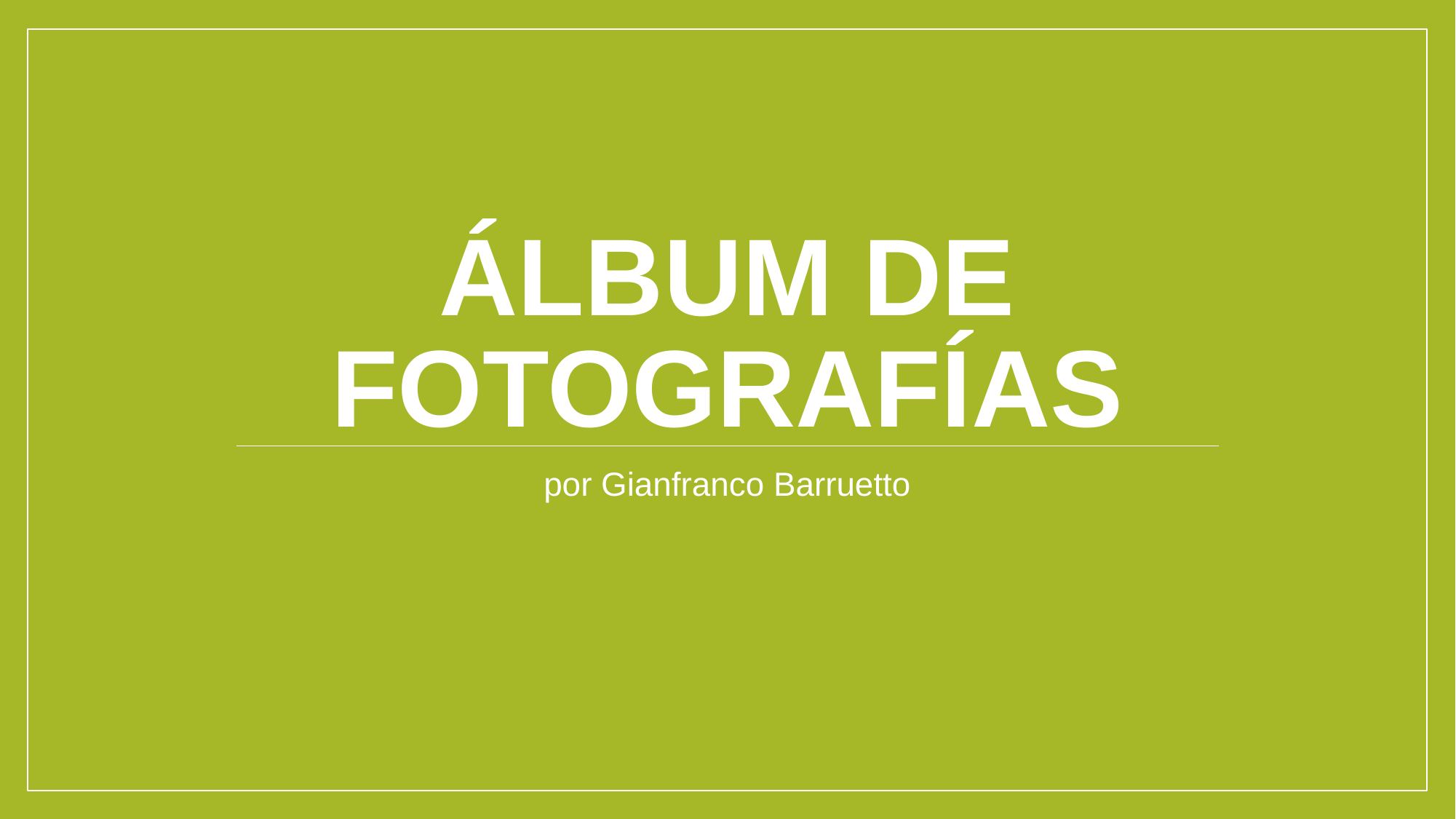

# Álbum de fotografías
por Gianfranco Barruetto